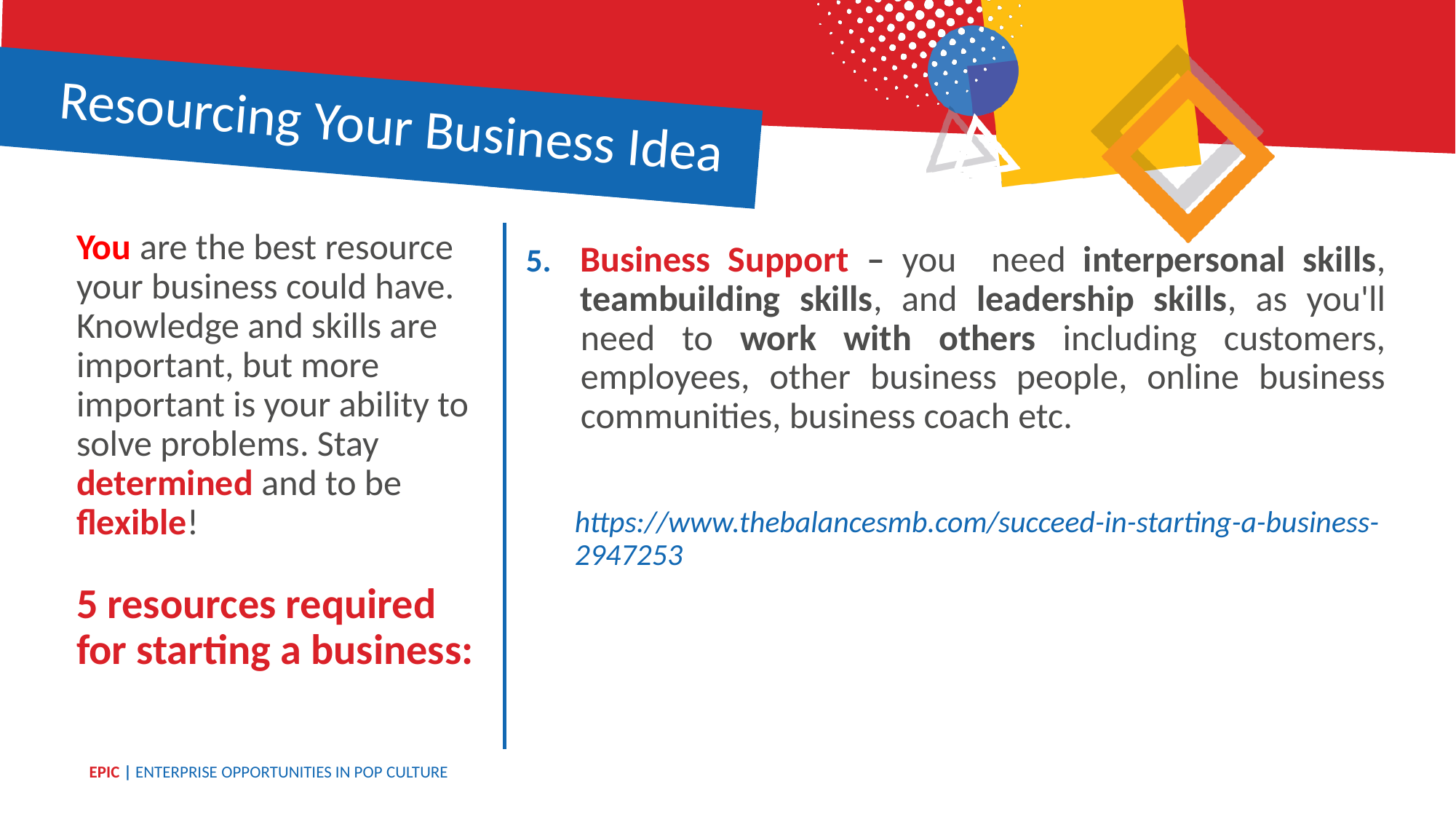

Resourcing Your Business Idea
You are the best resource your business could have. Knowledge and skills are important, but more important is your ability to solve problems. Stay determined and to be flexible!

5 resources required for starting a business:

Business Support – you  need interpersonal skills, teambuilding skills, and leadership skills, as you'll need to work with others including customers, employees, other business people, online business communities, business coach etc.

https://www.thebalancesmb.com/succeed-in-starting-a-business-2947253